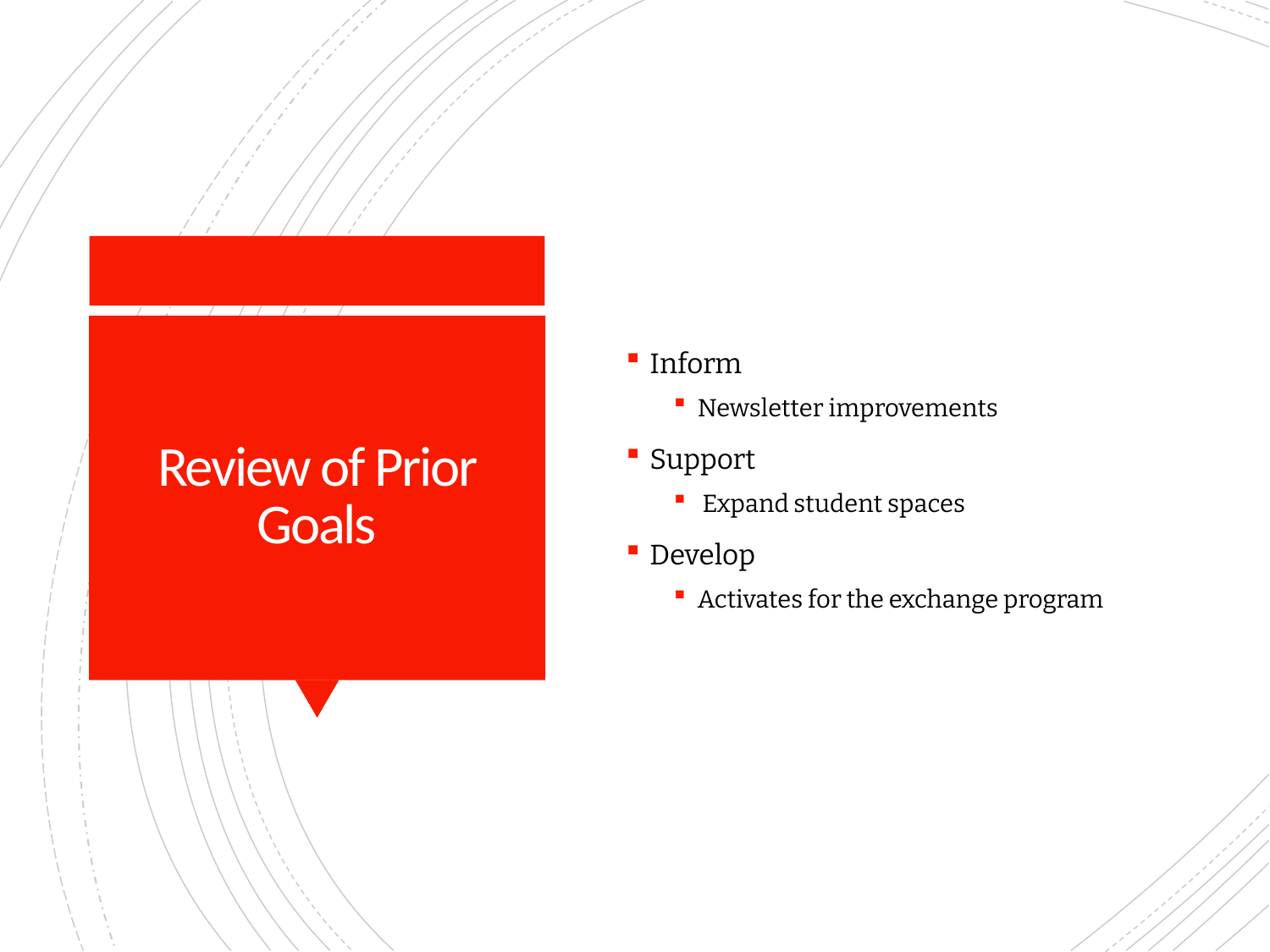

Inform
Newsletter improvements
Support
 Expand student spaces
Develop
Activates for the exchange program
# Review of Prior Goals